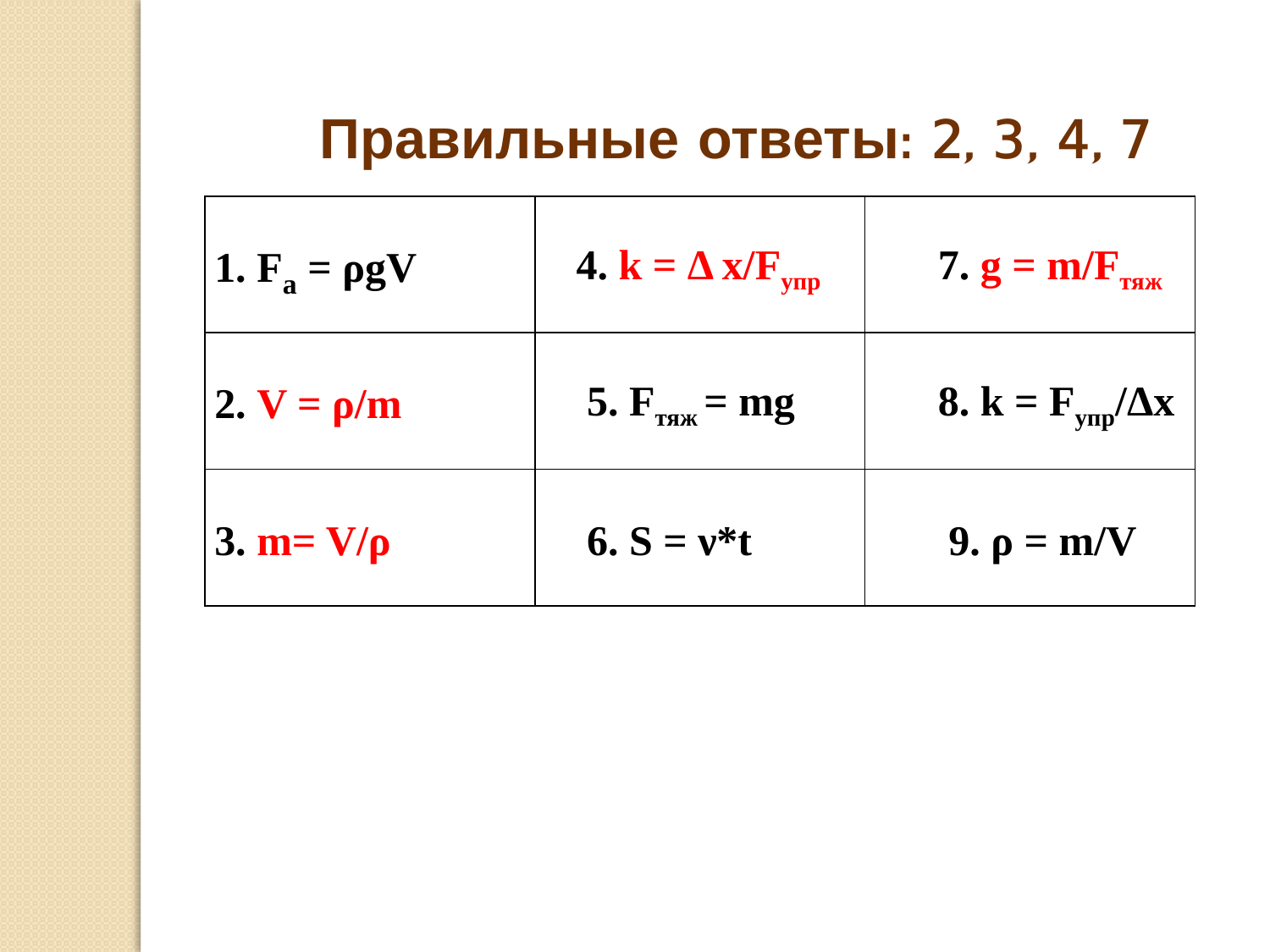

Правильные ответы: 2, 3, 4, 7
| 1. Fа = ρgV | 4. k = Δ x/Fупр | 7. g = m/Fтяж |
| --- | --- | --- |
| 2. V = ρ/m | 5. Fтяж = mg | 8. k = Fупр/Δx |
| 3. m= V/ρ | 6. S = ν\*t | 9. ρ = m/V |